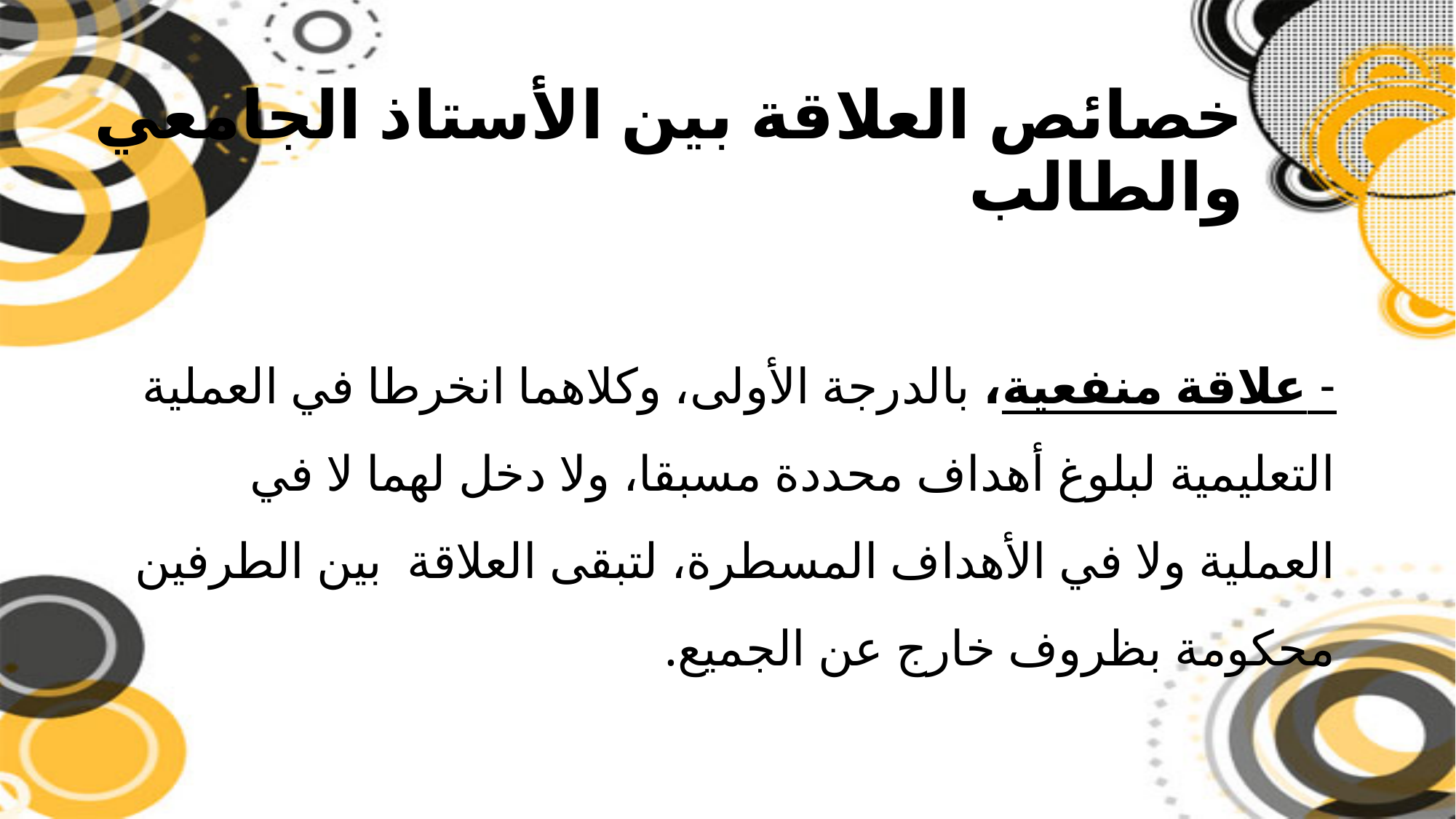

# خصائص العلاقة بين الأستاذ الجامعي والطالب
- علاقة منفعية، بالدرجة الأولى، وكلاهما انخرطا في العملية التعليمية لبلوغ أهداف محددة مسبقا، ولا دخل لهما لا في العملية ولا في الأهداف المسطرة، لتبقى العلاقة  بين الطرفين محكومة بظروف خارج عن الجميع.